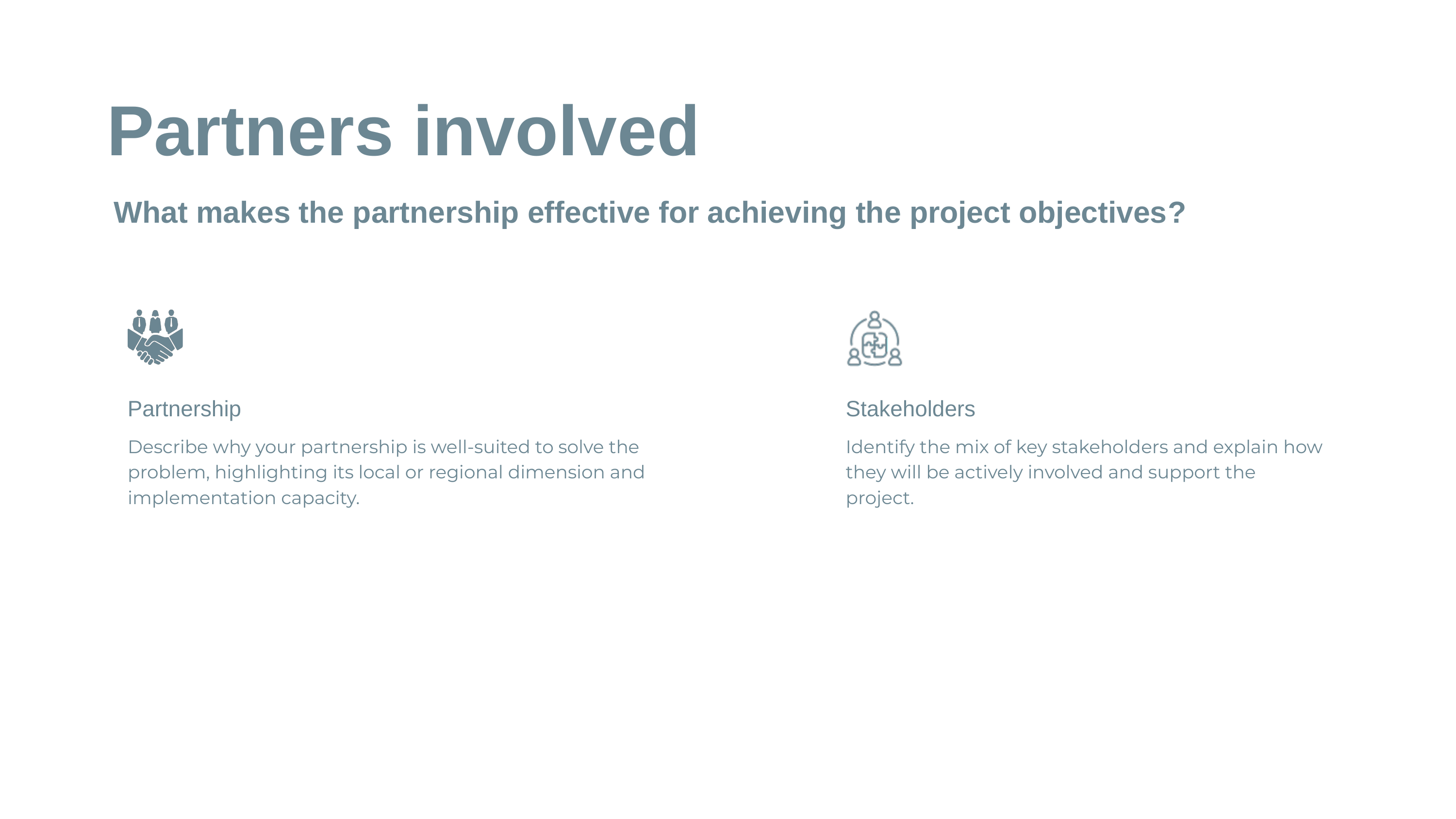

Partners involved

What makes the partnership effective for achieving the project objectives?

Partnership
Stakeholders
Describe why your partnership is well-suited to solve the problem, highlighting its local or regional dimension and implementation capacity.
Identify the mix of key stakeholders and explain how they will be actively involved and support the project.